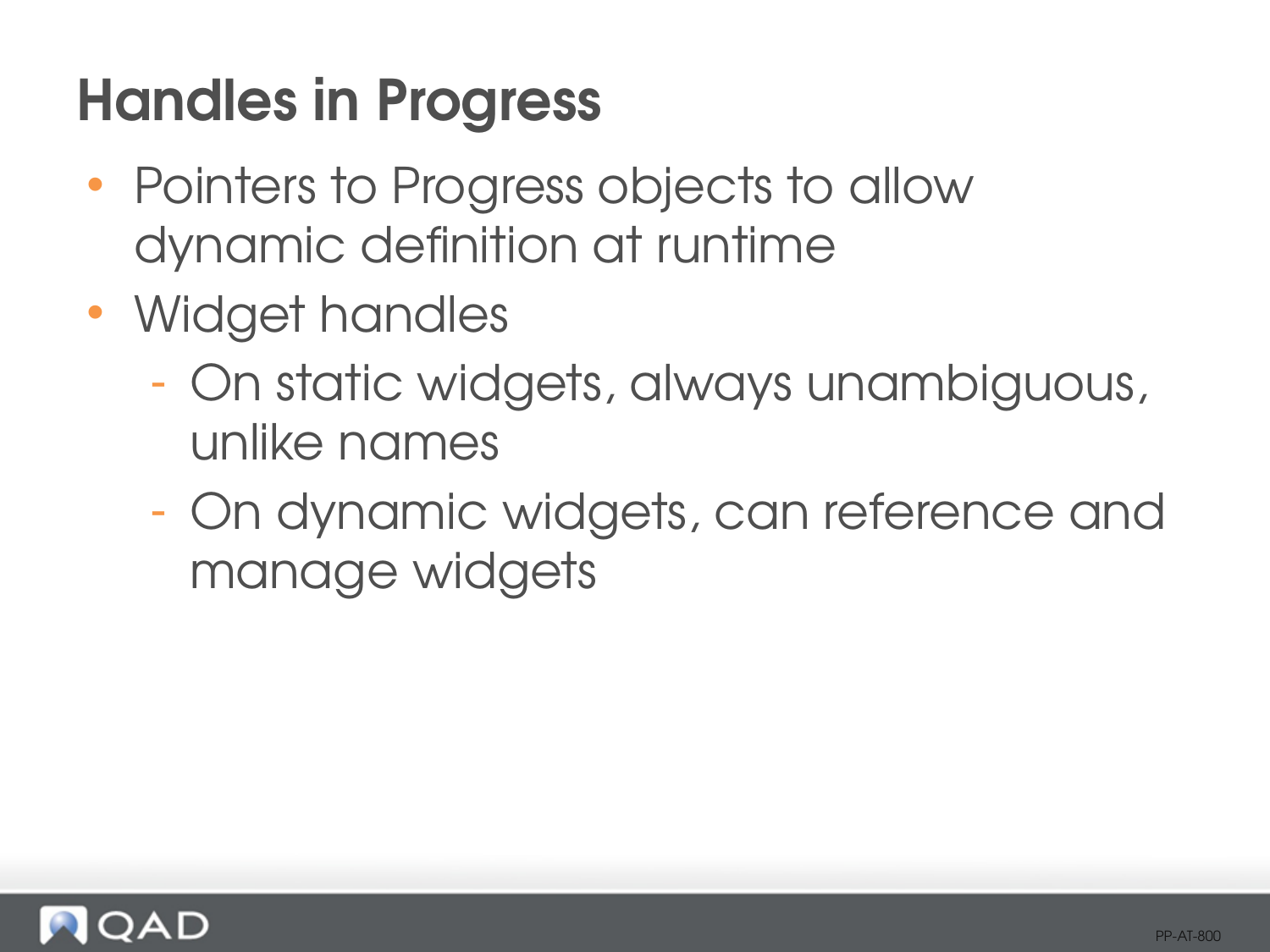

# Handles in Progress
Pointers to Progress objects to allow dynamic definition at runtime
Widget handles
On static widgets, always unambiguous, unlike names
On dynamic widgets, can reference and manage widgets
PP-AT-800